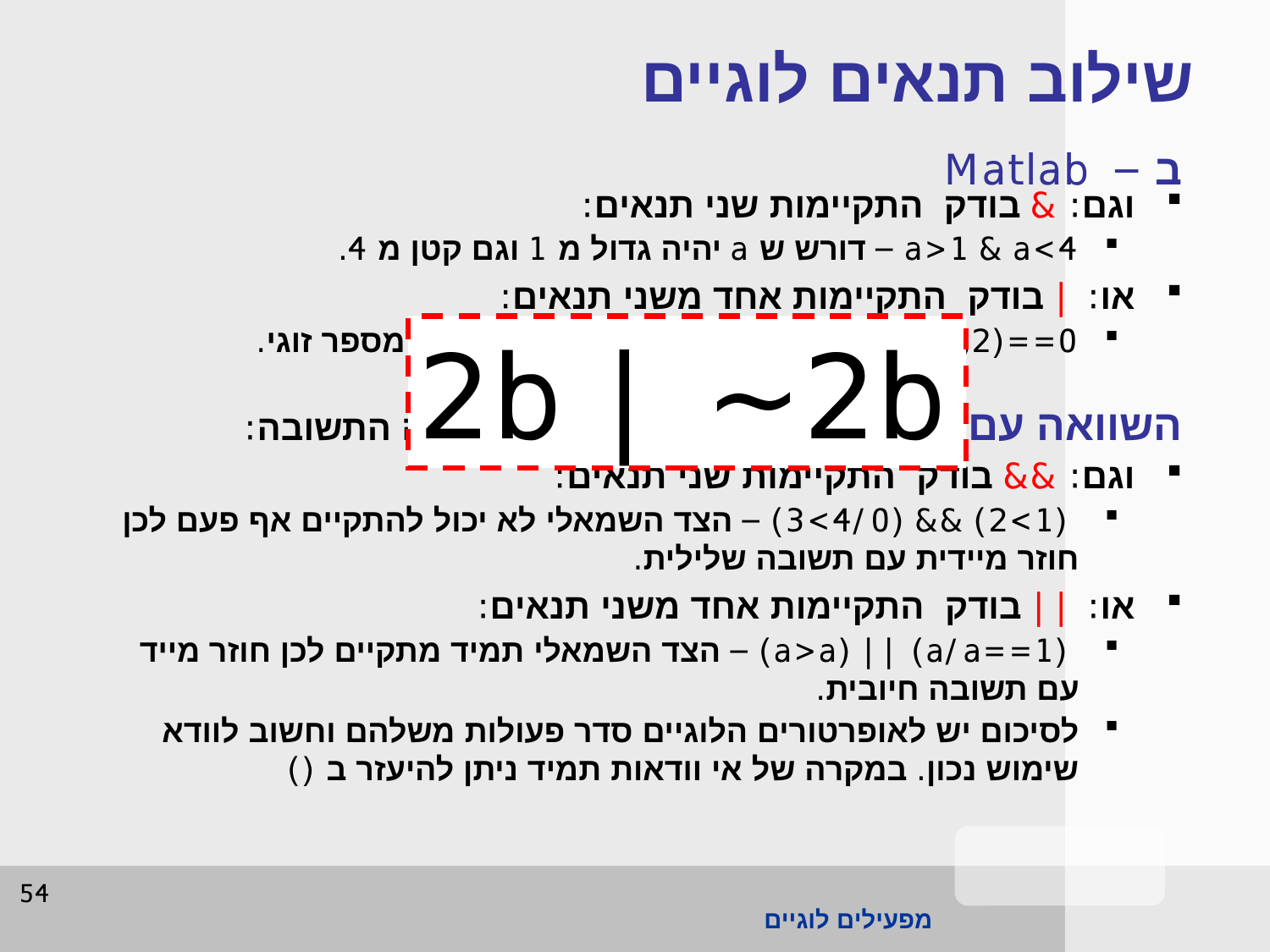

שילוב תנאים לוגיים
ב –  Matlab
וגם: & בודק  התקיימות שני תנאים:
a>1 & a<4 – דורש ש a יהיה גדול מ 1 וגם קטן מ 4.
או: | בודק  התקיימות אחד משני תנאים:
a==1 | mod(a,2)==0 – דורש ש a יהיה 1 או מספר זוגי.

2b | ~2b
השוואה עם קֶצֶר - מחזיר תשובה כבר כשידועה התשובה:
וגם: && בודק  התקיימות שני תנאים:
 (1>2) && (4/0>3) – הצד השמאלי לא יכול להתקיים אף פעם לכן חוזר מיידית עם תשובה שלילית.
או: || בודק  התקיימות אחד משני תנאים:
 (a/a==1) || (a>a) – הצד השמאלי תמיד מתקיים לכן חוזר מייד עם תשובה חיובית.
לסיכום יש לאופרטורים הלוגיים סדר פעולות משלהם וחשוב לוודא שימוש נכון. במקרה של אי וודאות תמיד ניתן להיעזר ב ()

54
מפעילים לוגיים